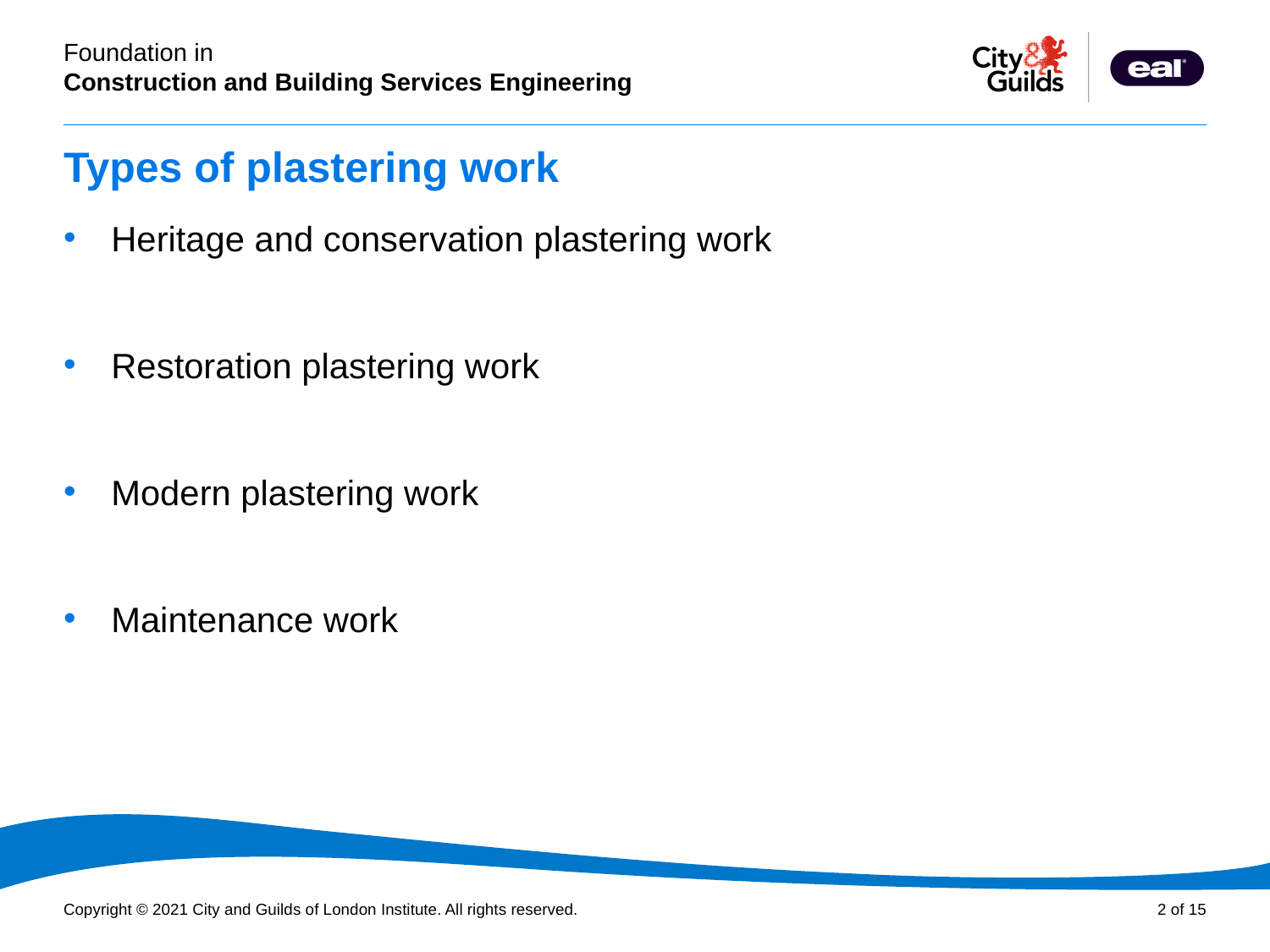

# Types of plastering work
Heritage and conservation plastering work

Restoration plastering work

Modern plastering work

Maintenance work